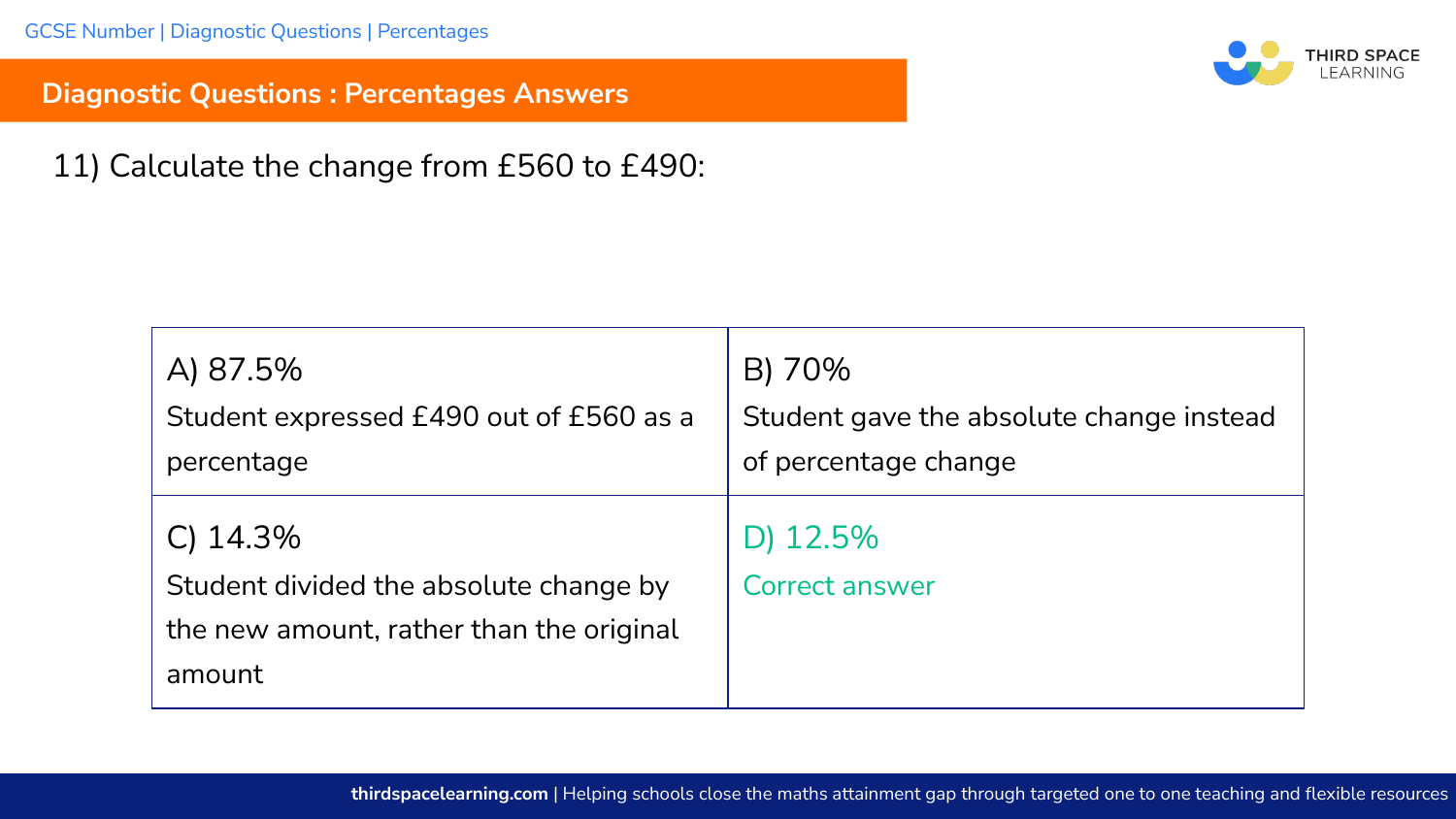

Diagnostic Questions : Percentages Answers
| 11) Calculate the change from £560 to £490: |
| --- |
| A) 87.5% Student expressed £490 out of £560 as a percentage | B) 70% Student gave the absolute change instead of percentage change |
| --- | --- |
| C) 14.3% Student divided the absolute change by the new amount, rather than the original amount | D) 12.5% Correct answer |